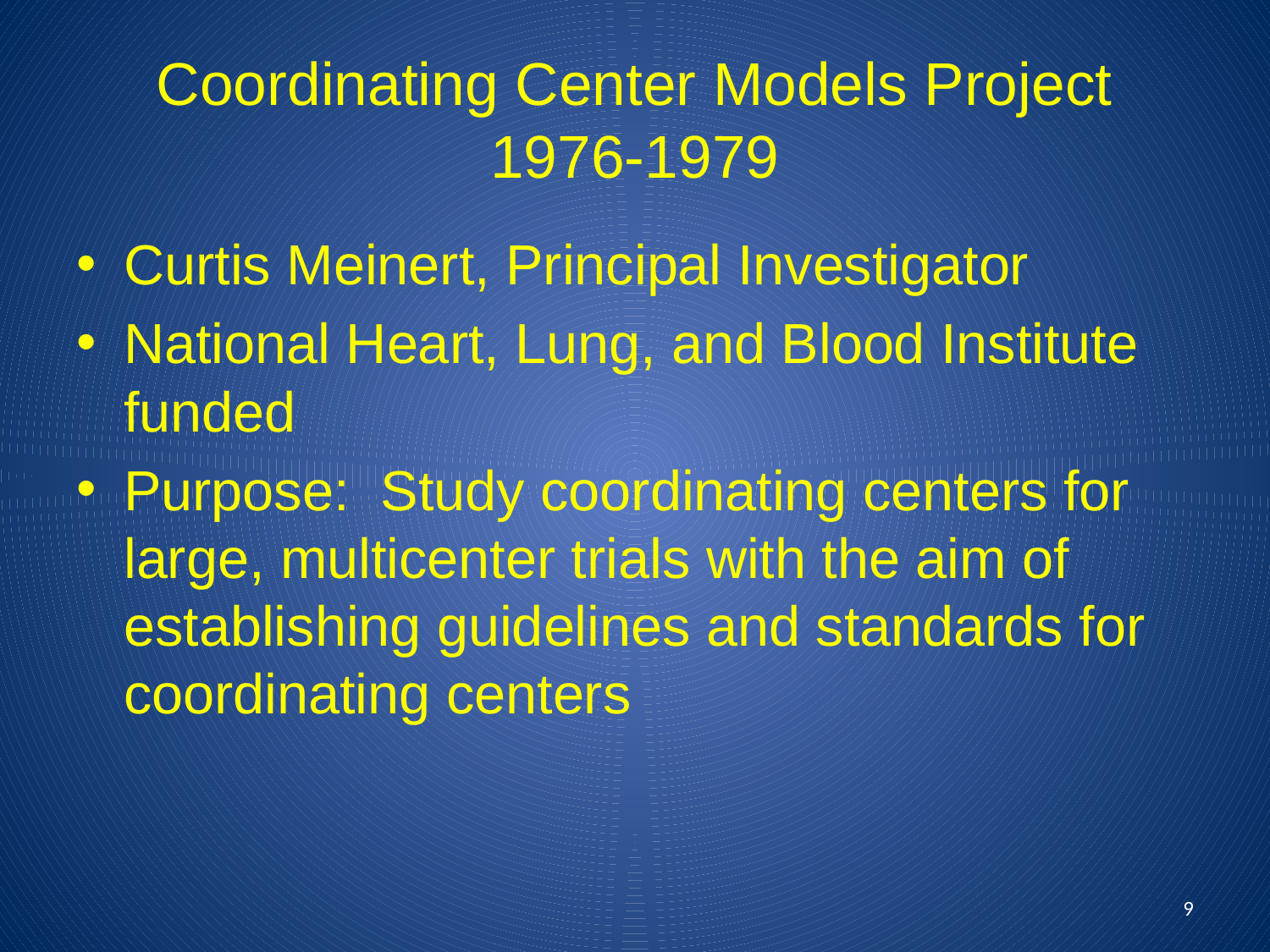

# Coordinating Center Models Project 1976-1979
Curtis Meinert, Principal Investigator
National Heart, Lung, and Blood Institute funded
Purpose:  Study coordinating centers for large, multicenter trials with the aim of establishing guidelines and standards for coordinating centers
9